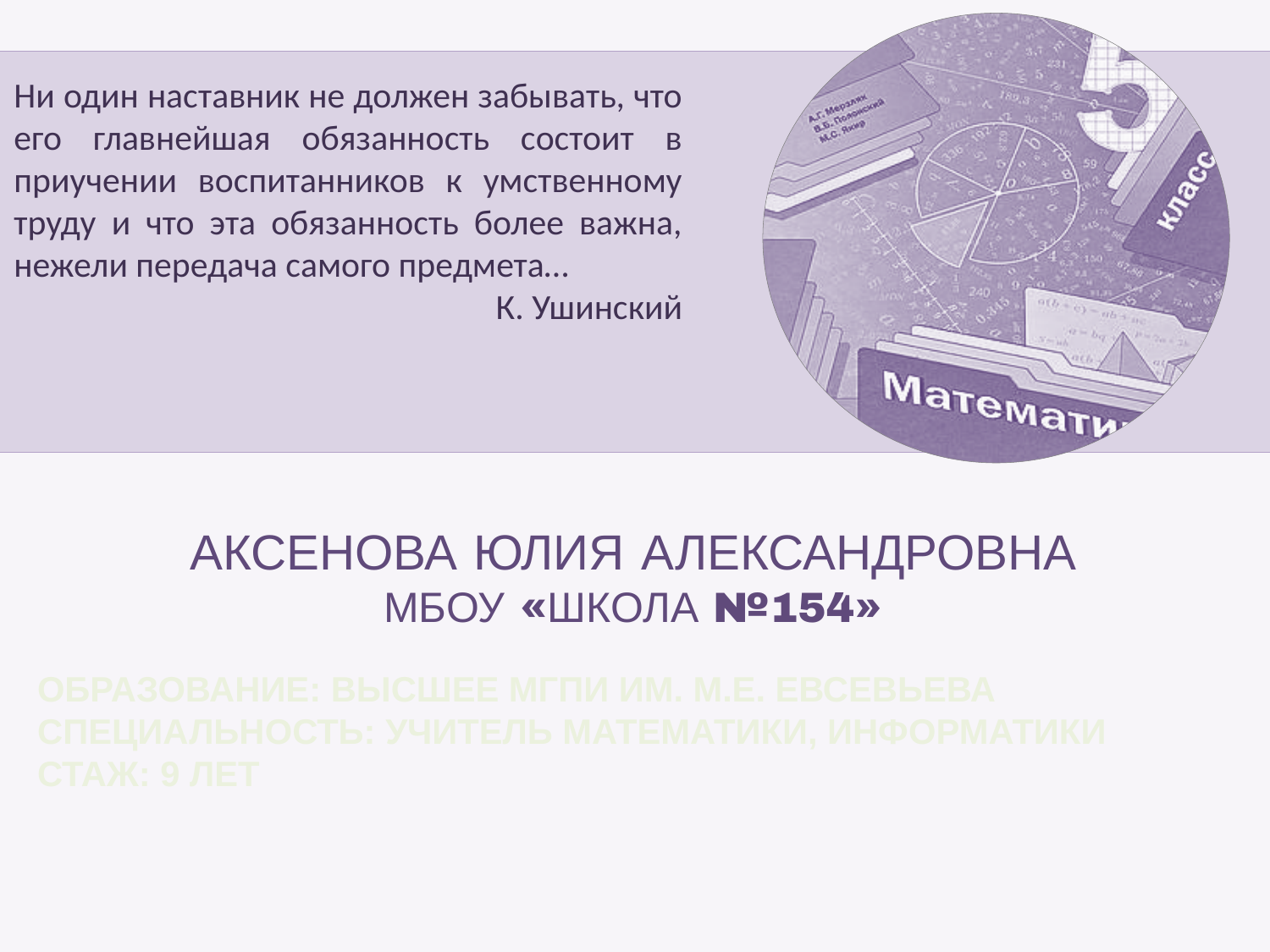

Ни один наставник не должен забывать, что его главнейшая обязанность состоит в приучении воспитанников к умственному труду и что эта обязанность более важна, нежели передача самого предмета…
К. Ушинский

Аксенова Юлия Александровна
МБОУ «ШКОЛА №154»
ОБРАЗОВАНИЕ: ВЫСШЕЕ МГПИ ИМ. М.Е. ЕВСЕВЬЕВА
СПЕЦИАЛЬНОСТЬ: УЧИТЕЛЬ МАТЕМАТИКИ, ИНФОРМАТИКИ
СТАЖ: 9 ЛЕТ